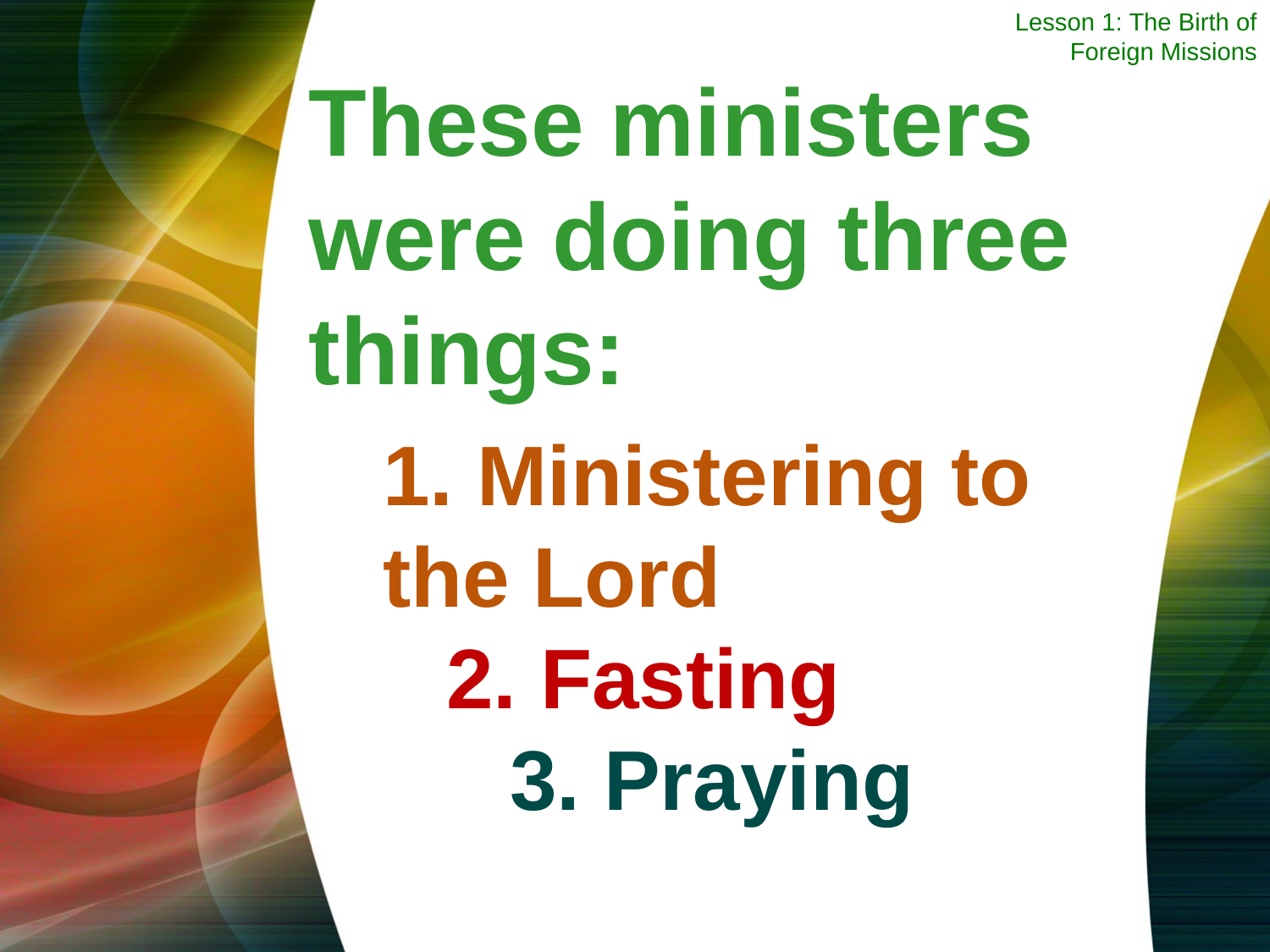

Lesson 1: The Birth of Foreign Missions
These ministers were doing three things:
1. Ministering to the Lord
2. Fasting
3. Praying